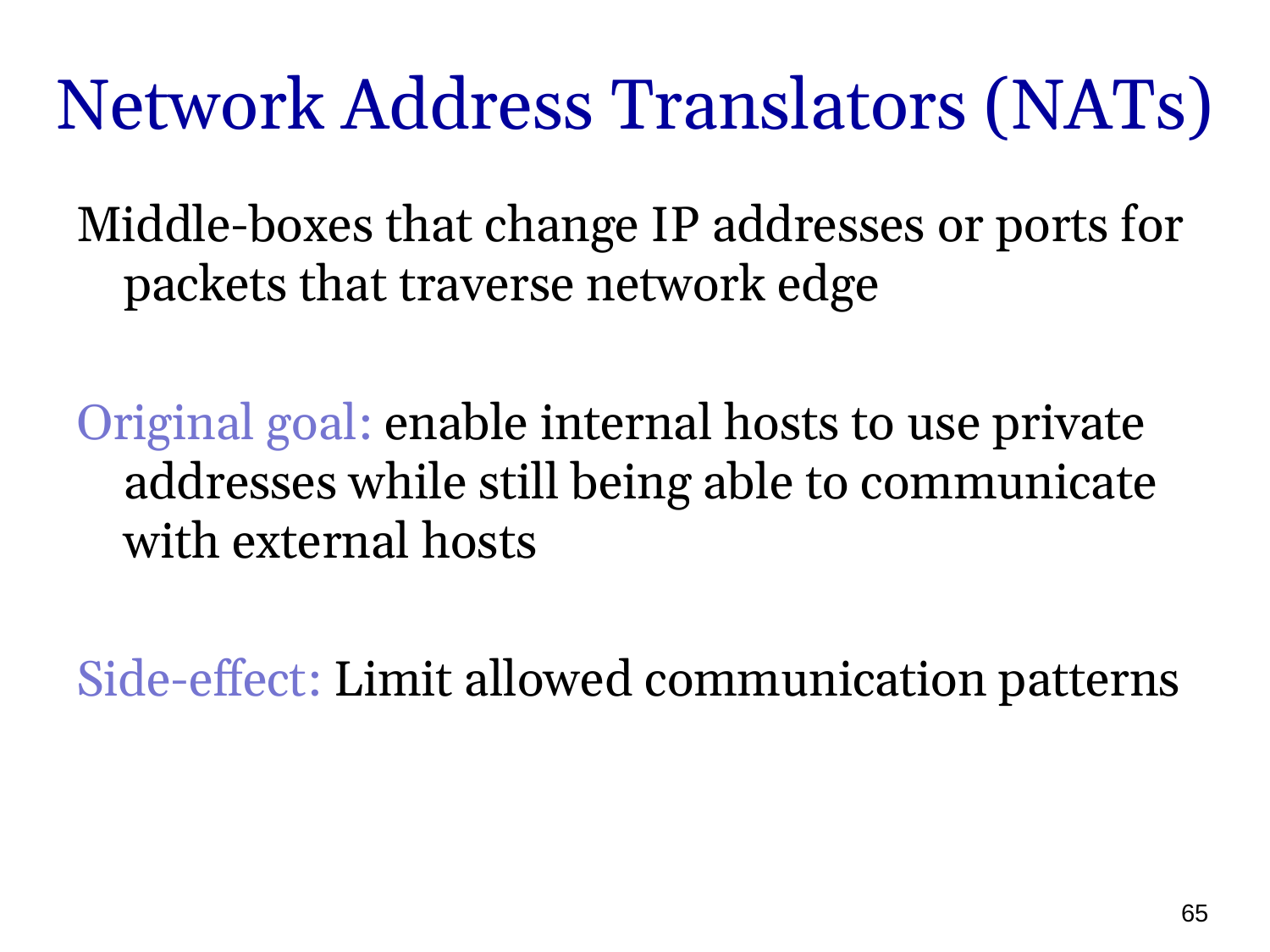

# Network Address Translators (NATs)
Middle-boxes that change IP addresses or ports for packets that traverse network edge

Original goal: enable internal hosts to use private addresses while still being able to communicate with external hosts

Side-effect: Limit allowed communication patterns
65